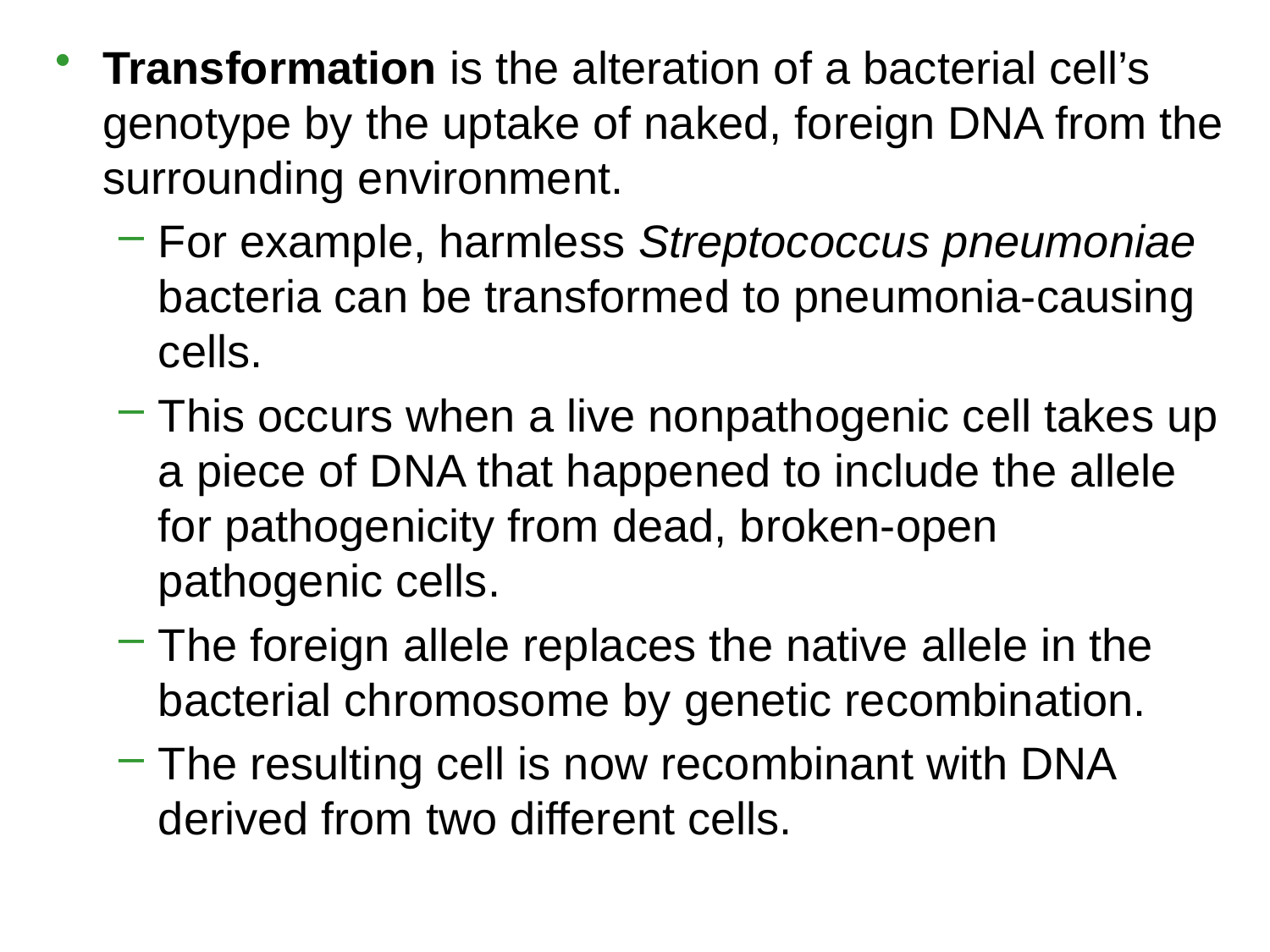

Transformation is the alteration of a bacterial cell’s genotype by the uptake of naked, foreign DNA from the surrounding environment.
For example, harmless Streptococcus pneumoniae bacteria can be transformed to pneumonia-causing cells.
This occurs when a live nonpathogenic cell takes up a piece of DNA that happened to include the allele for pathogenicity from dead, broken-open pathogenic cells.
The foreign allele replaces the native allele in the bacterial chromosome by genetic recombination.
The resulting cell is now recombinant with DNA derived from two different cells.